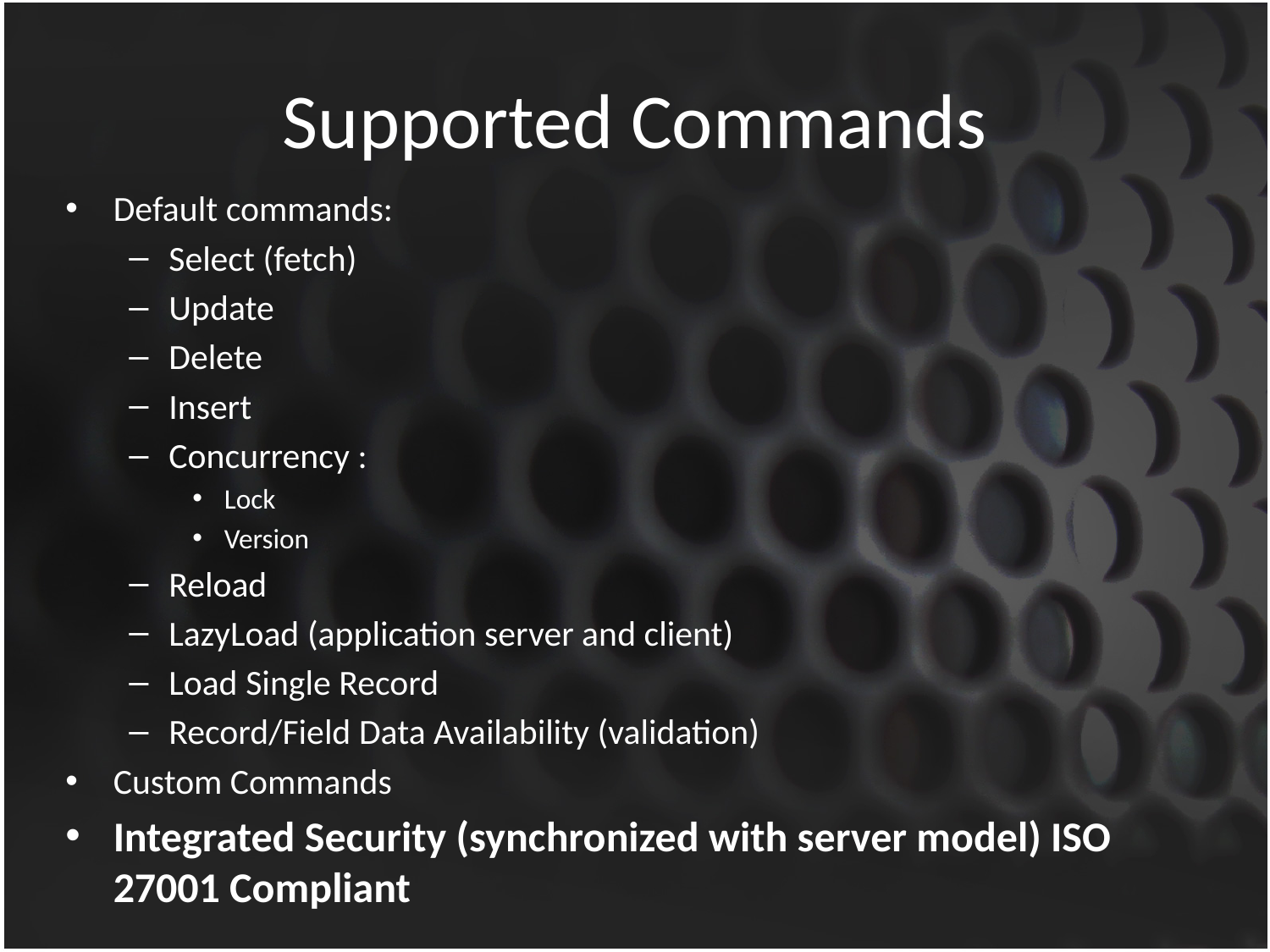

# Supported Commands
Default commands:
Select (fetch)
Update
Delete
Insert
Concurrency :
Lock
Version
Reload
LazyLoad (application server and client)
Load Single Record
Record/Field Data Availability (validation)
Custom Commands
Integrated Security (synchronized with server model) ISO 27001 Compliant